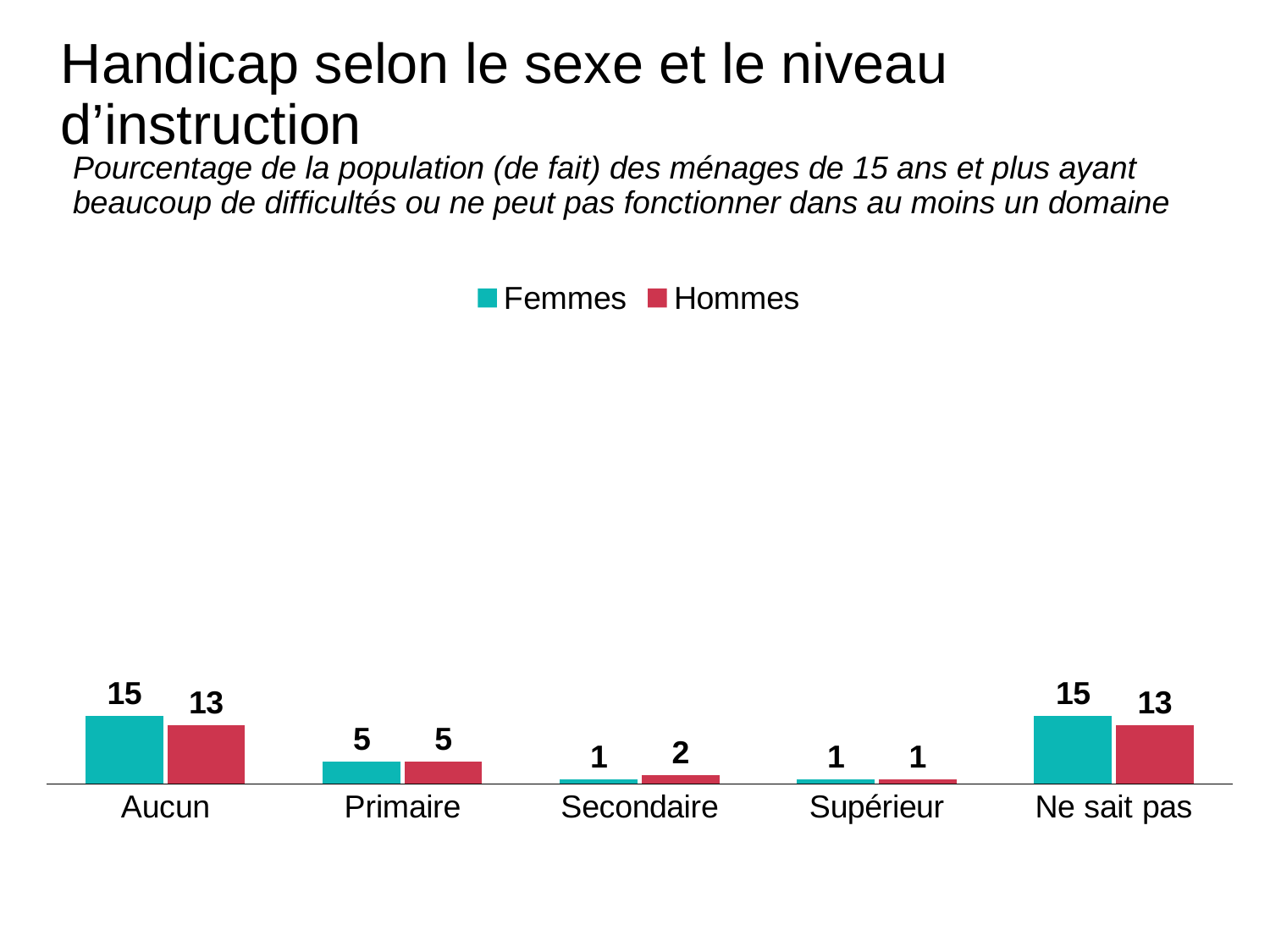

# Handicap selon le sexe et le niveau d’instruction
Pourcentage de la population (de fait) des ménages de 15 ans et plus ayant beaucoup de difficultés ou ne peut pas fonctionner dans au moins un domaine

### Chart

| Category | Femmes | Hommes |
|---|---|---|
| Aucun | 15.0 | 13.0 |
| Primaire | 5.0 | 5.0 |
| Secondaire | 1.0 | 2.0 |
| Supérieur | 1.0 | 1.0 |
| Ne sait pas | 15.0 | 13.0 |